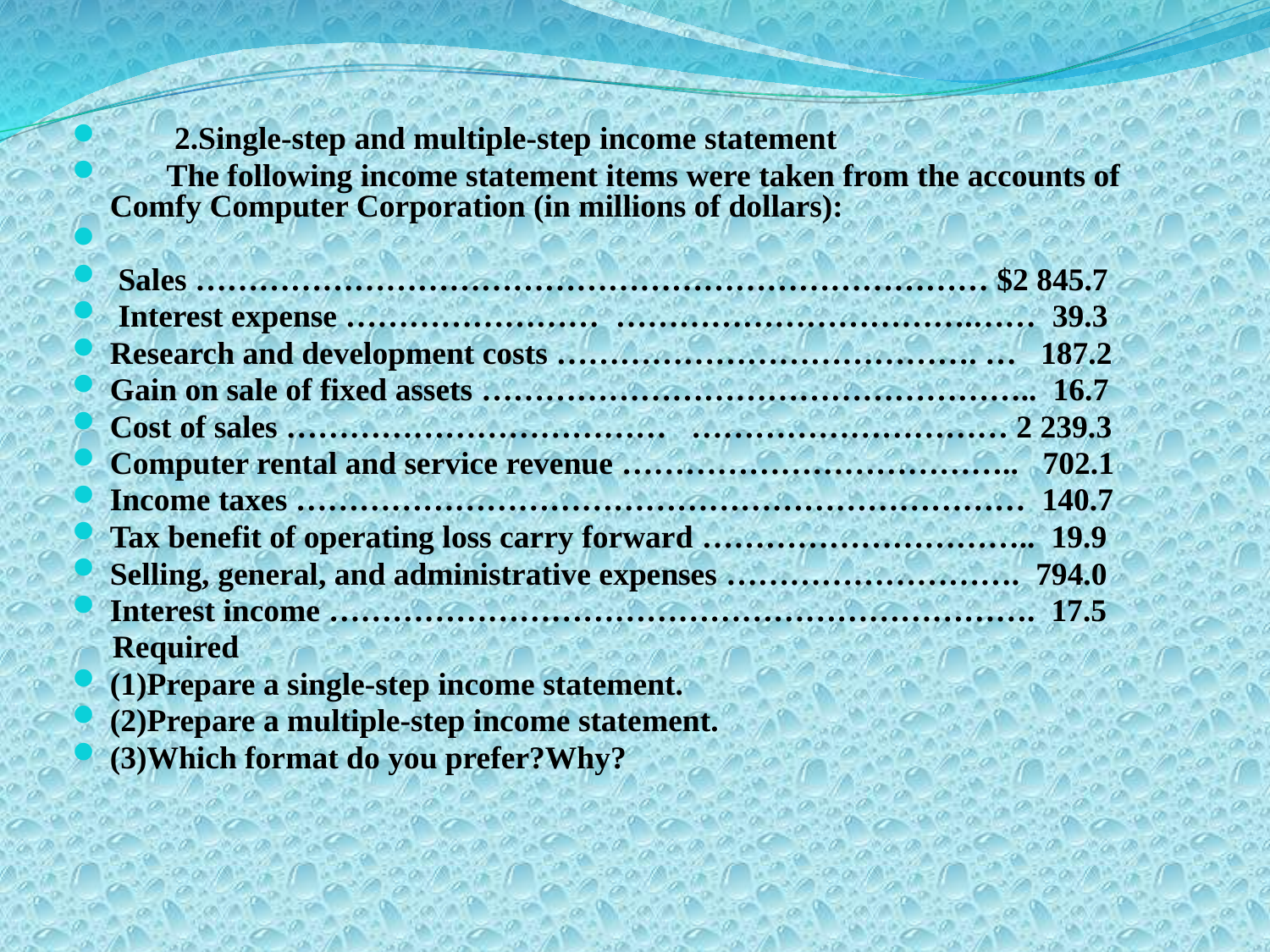

2.Single-step and multiple-step income statement
       The following income statement items were taken from the accounts of Comfy Computer Corporation (in millions of dollars):

 Sales ………………………………………………………………… $2 845.7
 Interest expense ……………………  …………………………….……  39.3
Research and development costs …………………………………. …   187.2
Gain on sale of fixed assets ……………………………………………..  16.7
Cost of sales ………………………………   ………………………… 2 239.3
Computer rental and service revenue ………………………………..   702.1
Income taxes ……………………………………………………………  140.7
Tax benefit of operating loss carry forward …………………………..  19.9
Selling, general, and administrative expenses ……………………….  794.0
Interest income ………………………………………………………….  17.5
     Required
(1)Prepare a single-step income statement.
(2)Prepare a multiple-step income statement.
(3)Which format do you prefer?Why?